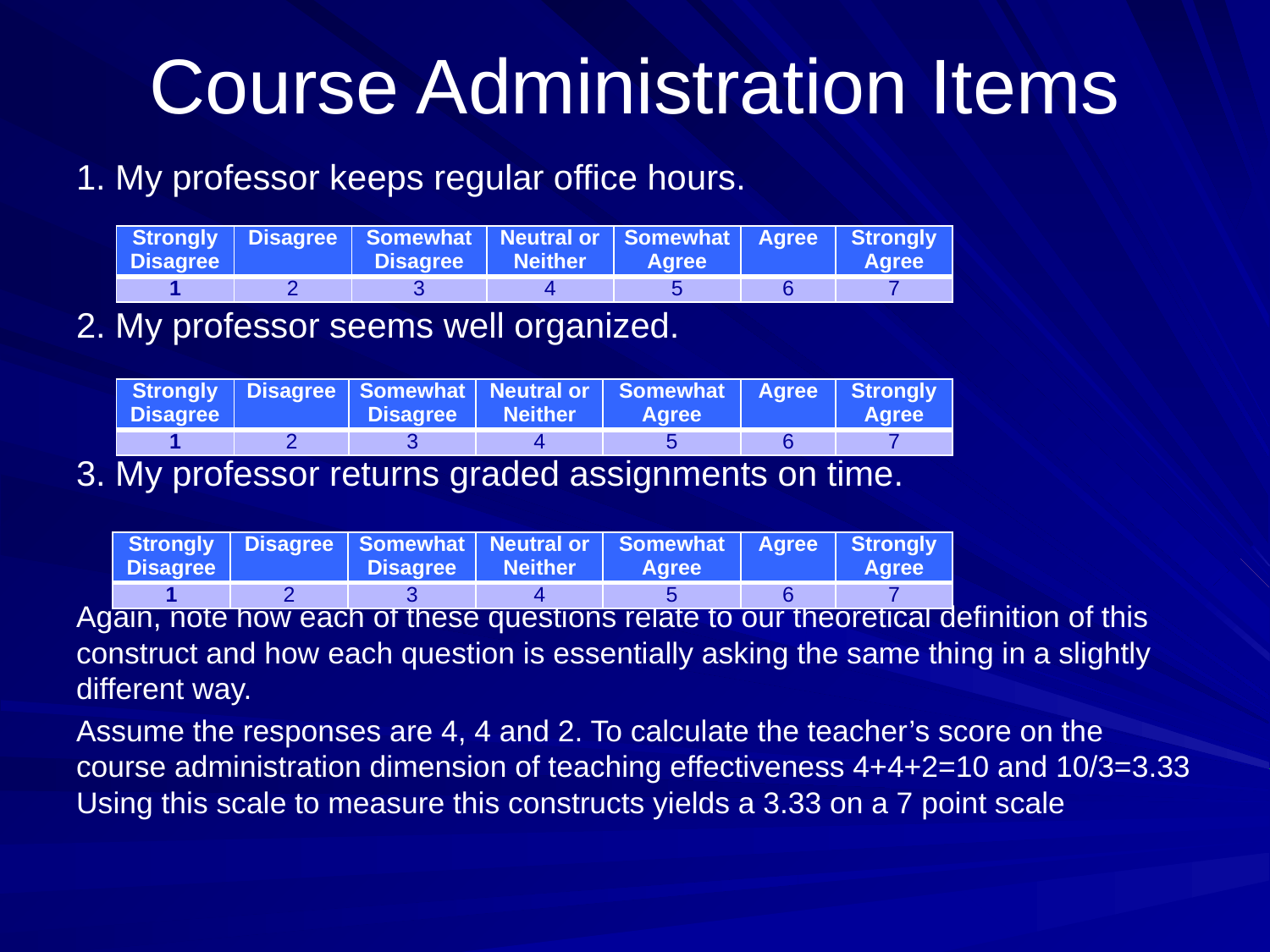

# Course Administration Items
1. My professor keeps regular office hours.

2. My professor seems well organized.

3. My professor returns graded assignments on time.

Again, note how each of these questions relate to our theoretical definition of this construct and how each question is essentially asking the same thing in a slightly different way.
Assume the responses are 4, 4 and 2. To calculate the teacher’s score on the course administration dimension of teaching effectiveness 4+4+2=10 and 10/3=3.33 Using this scale to measure this constructs yields a 3.33 on a 7 point scale
| Strongly Disagree | Disagree | Somewhat Disagree | Neutral or Neither | Somewhat Agree | Agree | Strongly Agree |
| --- | --- | --- | --- | --- | --- | --- |
| 1 | 2 | 3 | 4 | 5 | 6 | 7 |
| Strongly Disagree | Disagree | Somewhat Disagree | Neutral or Neither | Somewhat Agree | Agree | Strongly Agree |
| --- | --- | --- | --- | --- | --- | --- |
| 1 | 2 | 3 | 4 | 5 | 6 | 7 |
| Strongly Disagree | Disagree | Somewhat Disagree | Neutral or Neither | Somewhat Agree | Agree | Strongly Agree |
| --- | --- | --- | --- | --- | --- | --- |
| 1 | 2 | 3 | 4 | 5 | 6 | 7 |